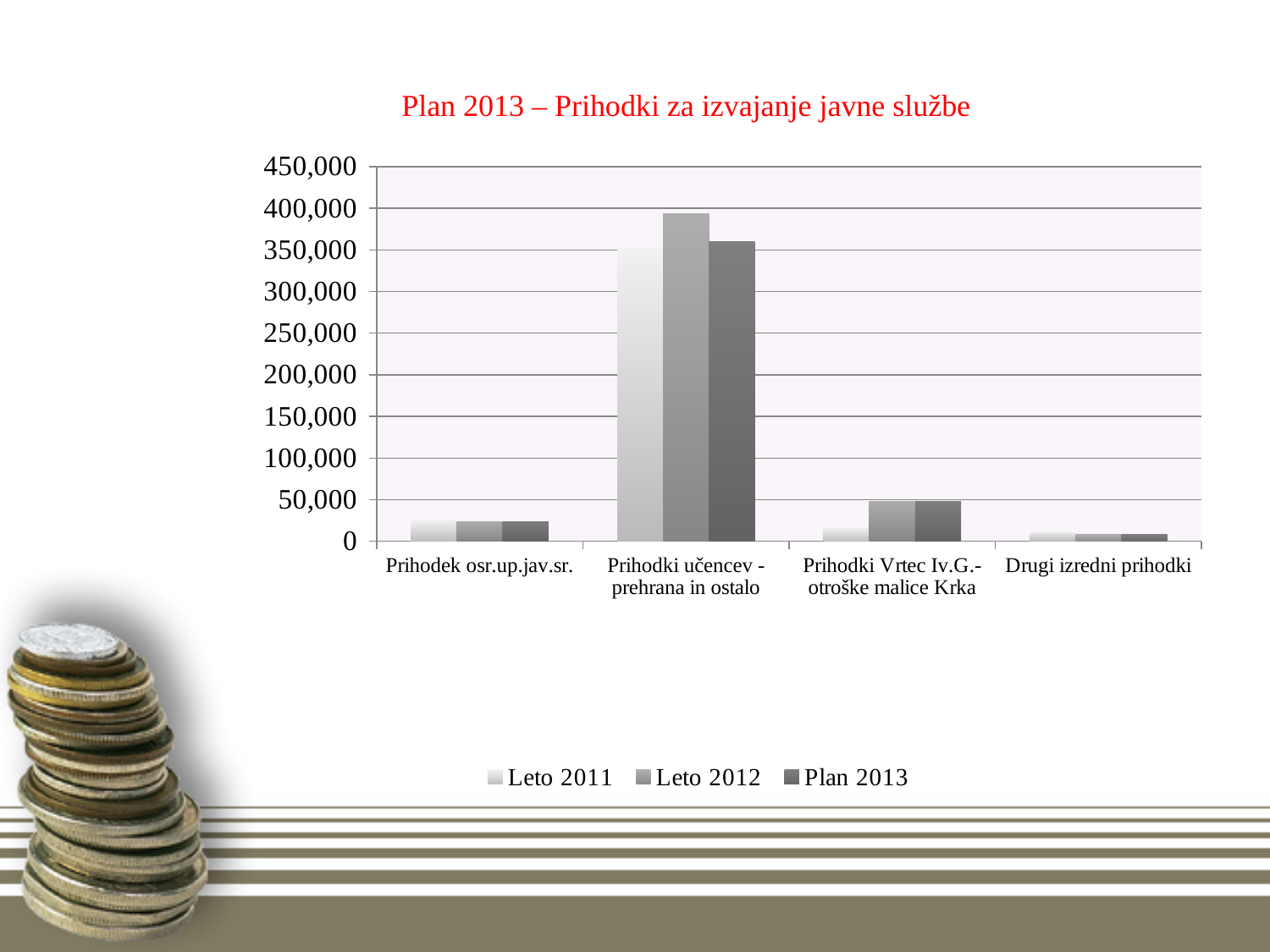

# Plan 2013 – Prihodki za izvajanje javne službe

### Chart

| Category | Leto 2011 | Leto 2012 | Plan 2013 |
|---|---|---|---|
| Prihodek osr.up.jav.sr. | 24985.0 | 23604.0 | 24000.0 |
| Prihodki učencev - prehrana in ostalo | 351437.0 | 393574.0 | 360000.0 |
| Prihodki Vrtec Iv.G.-otroške malice Krka | 15843.0 | 48228.0 | 48000.0 |
| Drugi izredni prihodki | 10419.0 | 8729.0 | 8000.0 |